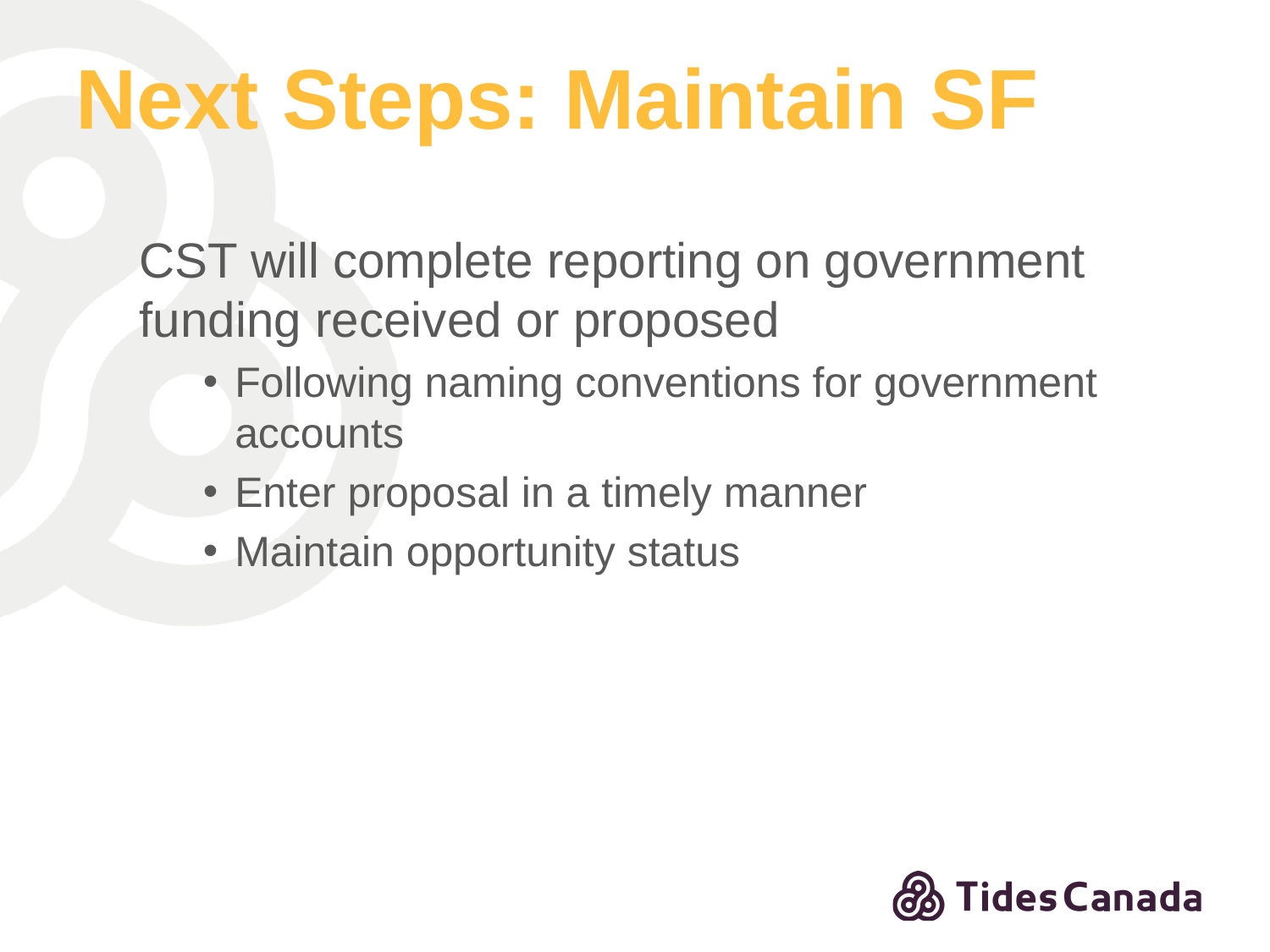

# Next Steps: Maintain SF
CST will complete reporting on government funding received or proposed
Following naming conventions for government accounts
Enter proposal in a timely manner
Maintain opportunity status